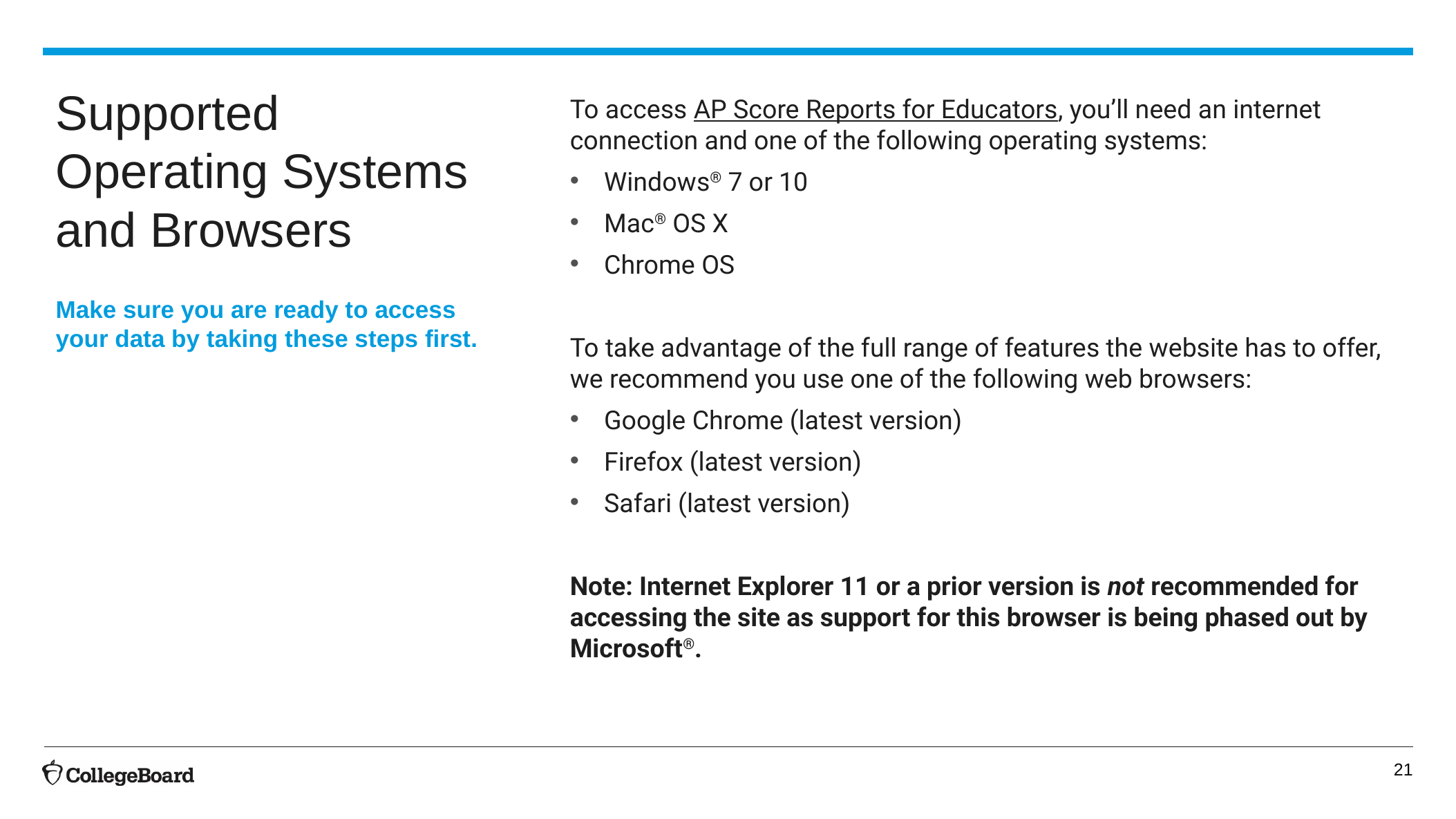

# Supported Operating Systems and Browsers
To access AP Score Reports for Educators, you’ll need an internet connection and one of the following operating systems:
Windows® 7 or 10
Mac® OS X
Chrome OS

To take advantage of the full range of features the website has to offer, we recommend you use one of the following web browsers:
Google Chrome (latest version)
Firefox (latest version)
Safari (latest version)

Note: Internet Explorer 11 or a prior version is not recommended for accessing the site as support for this browser is being phased out by Microsoft®.
Make sure you are ready to access your data by taking these steps first.